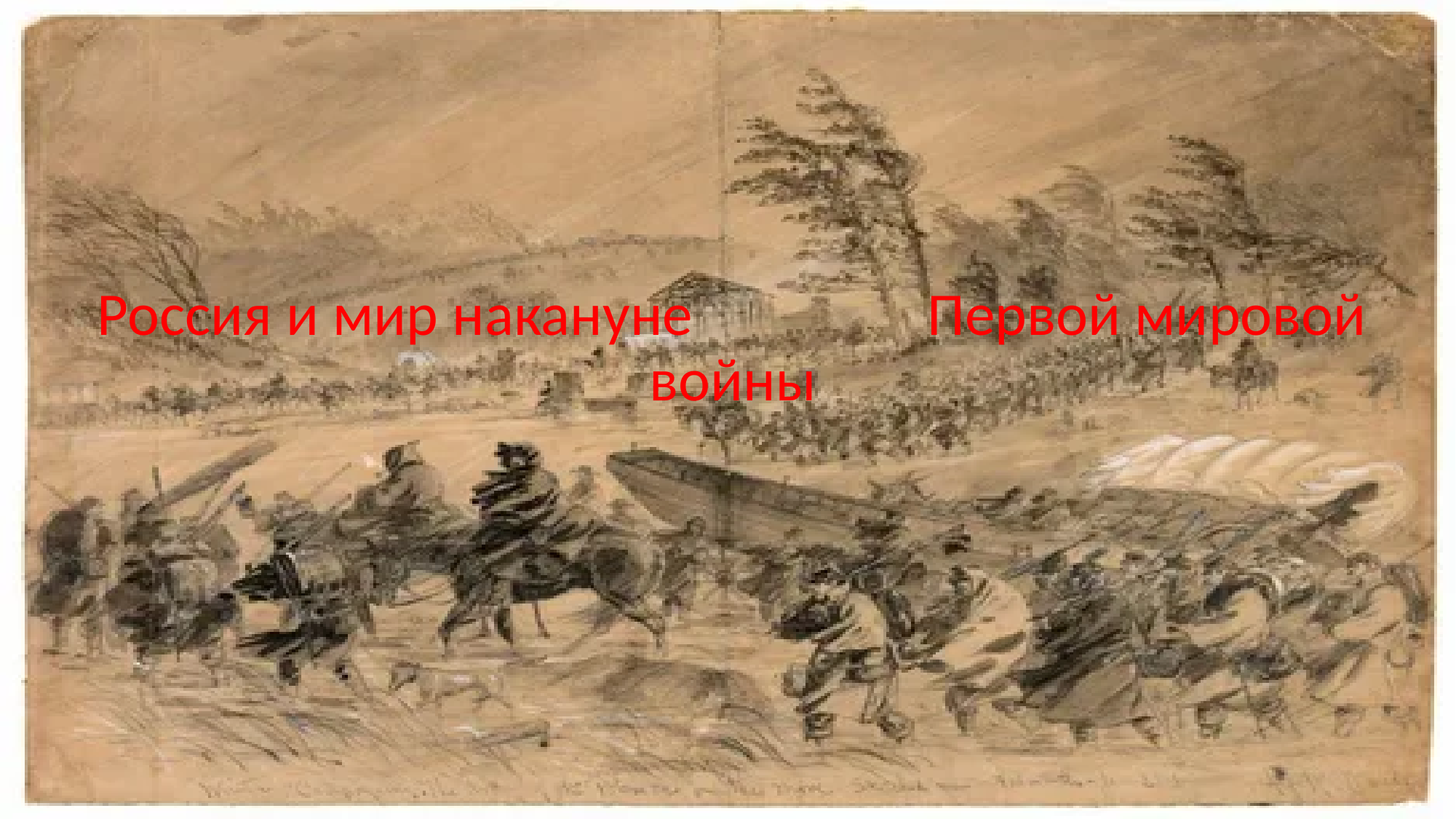

# Россия и мир накануне                 Первой мировой войны